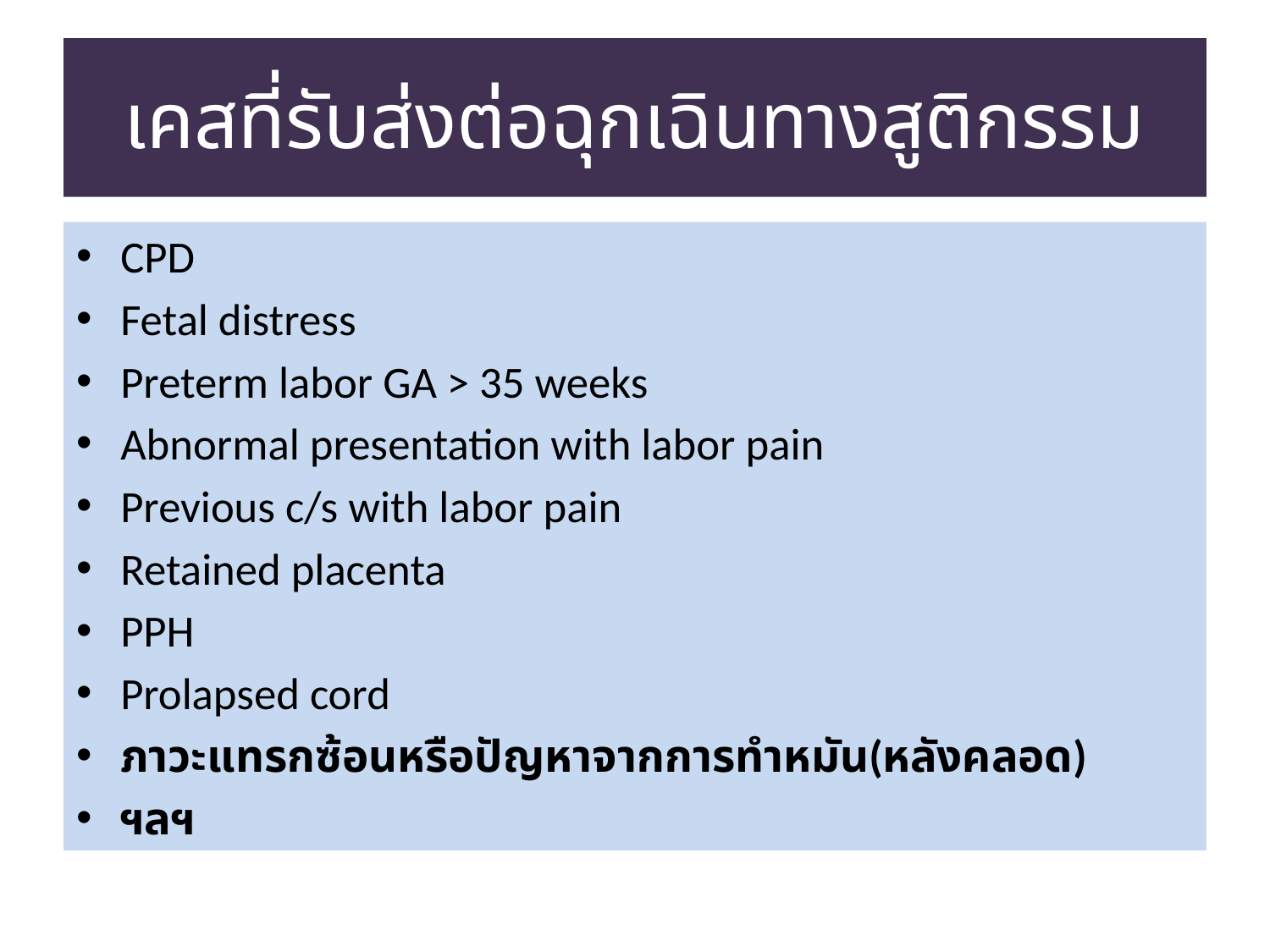

# เคสที่รับส่งต่อฉุกเฉินทางสูติกรรม
CPD
Fetal distress
Preterm labor GA > 35 weeks
Abnormal presentation with labor pain
Previous c/s with labor pain
Retained placenta
PPH
Prolapsed cord
ภาวะแทรกซ้อนหรือปัญหาจากการทำหมัน(หลังคลอด)
ฯลฯ